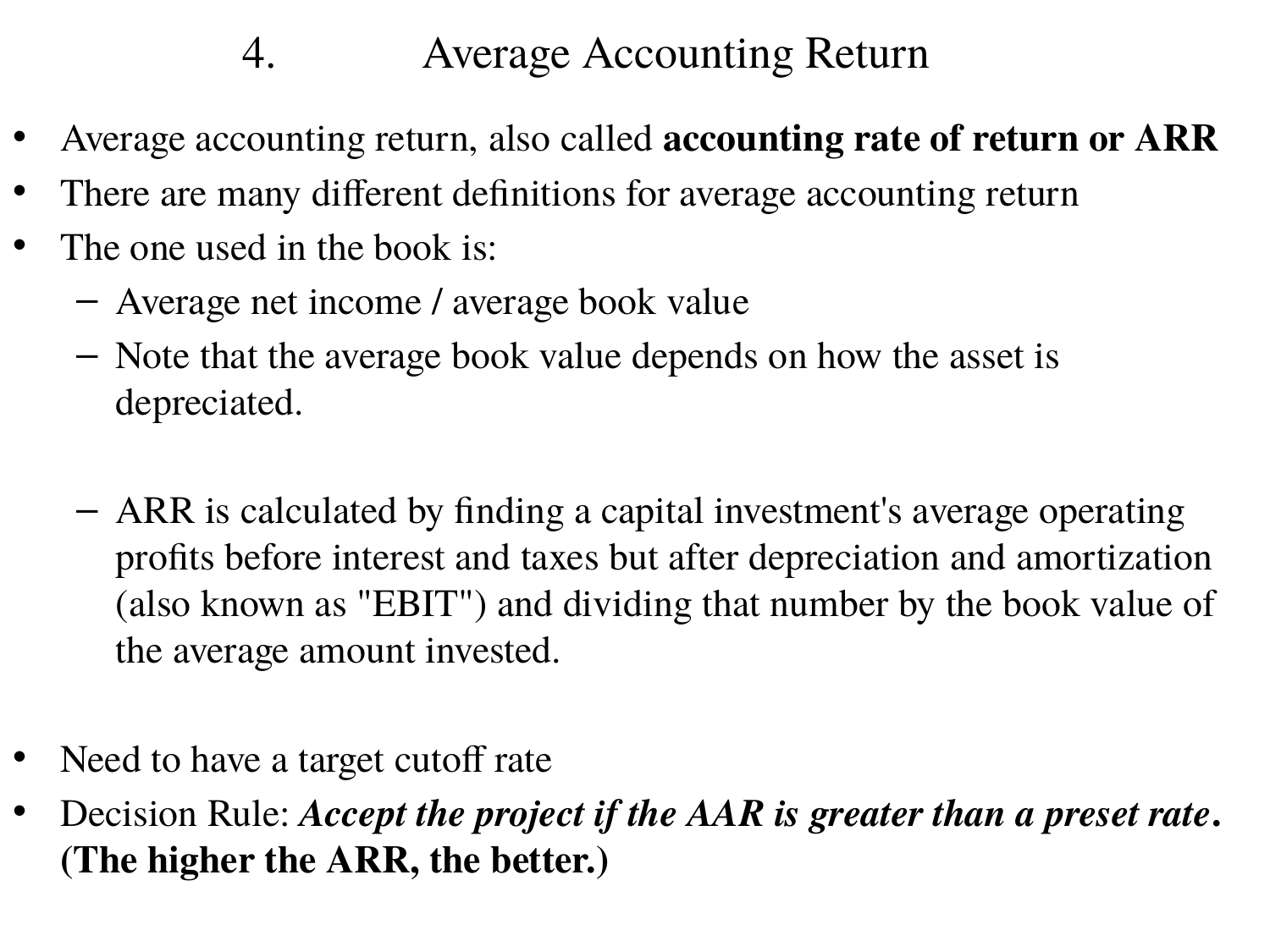

# Average Accounting Return
Average accounting return, also called accounting rate of return or ARR
There are many different definitions for average accounting return
The one used in the book is:
Average net income / average book value
Note that the average book value depends on how the asset is depreciated.

ARR is calculated by finding a capital investment's average operating profits before interest and taxes but after depreciation and amortization (also known as "EBIT") and dividing that number by the book value of the average amount invested.

Need to have a target cutoff rate
Decision Rule: Accept the project if the AAR is greater than a preset rate. (The higher the ARR, the better.)